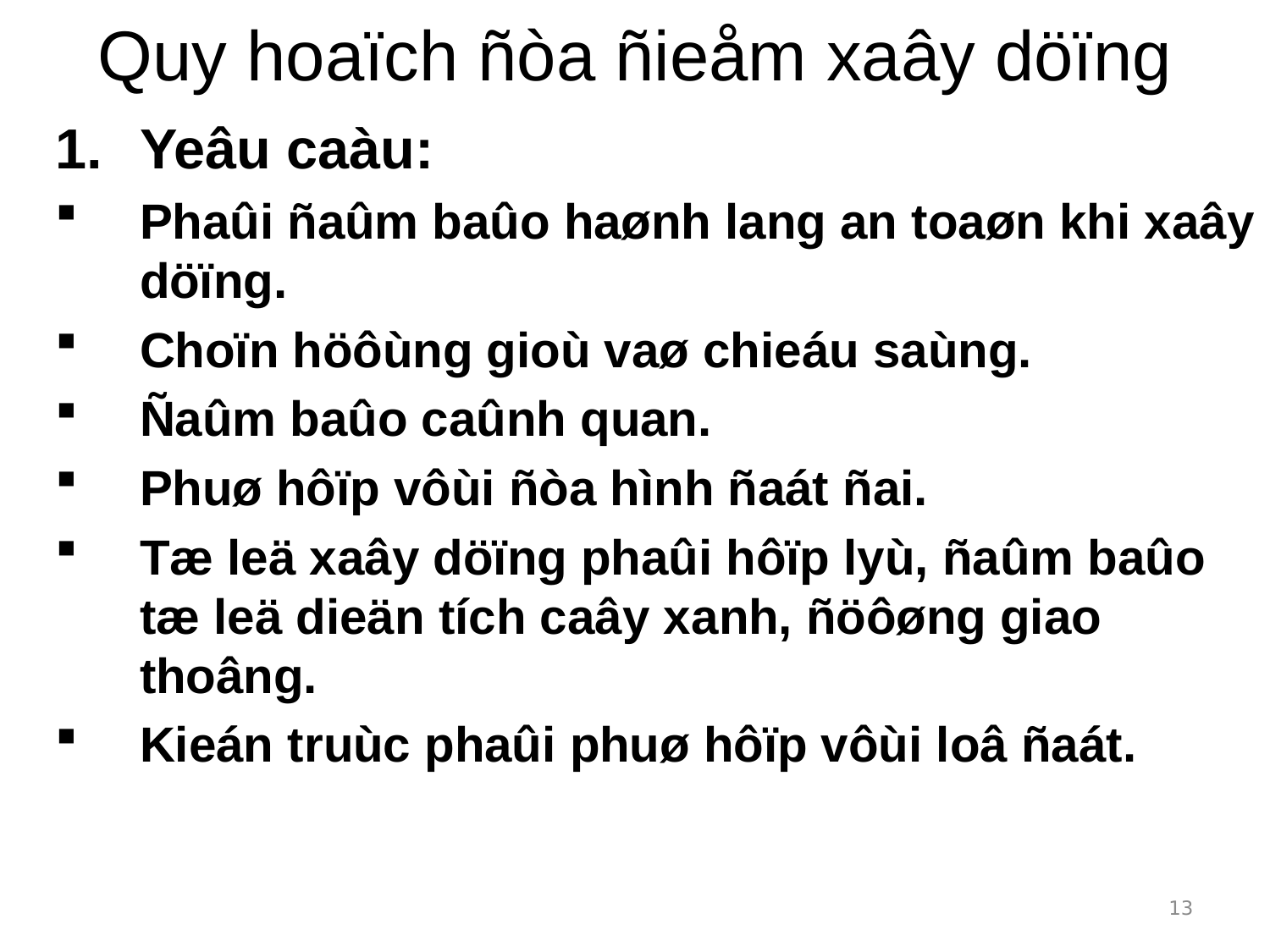

# Quy hoaïch ñòa ñieåm xaây döïng
Yeâu caàu:
Phaûi ñaûm baûo haønh lang an toaøn khi xaây döïng.
Choïn höôùng gioù vaø chieáu saùng.
Ñaûm baûo caûnh quan.
Phuø hôïp vôùi ñòa hình ñaát ñai.
Tæ leä xaây döïng phaûi hôïp lyù, ñaûm baûo tæ leä dieän tích caây xanh, ñöôøng giao thoâng.
Kieán truùc phaûi phuø hôïp vôùi loâ ñaát.
13